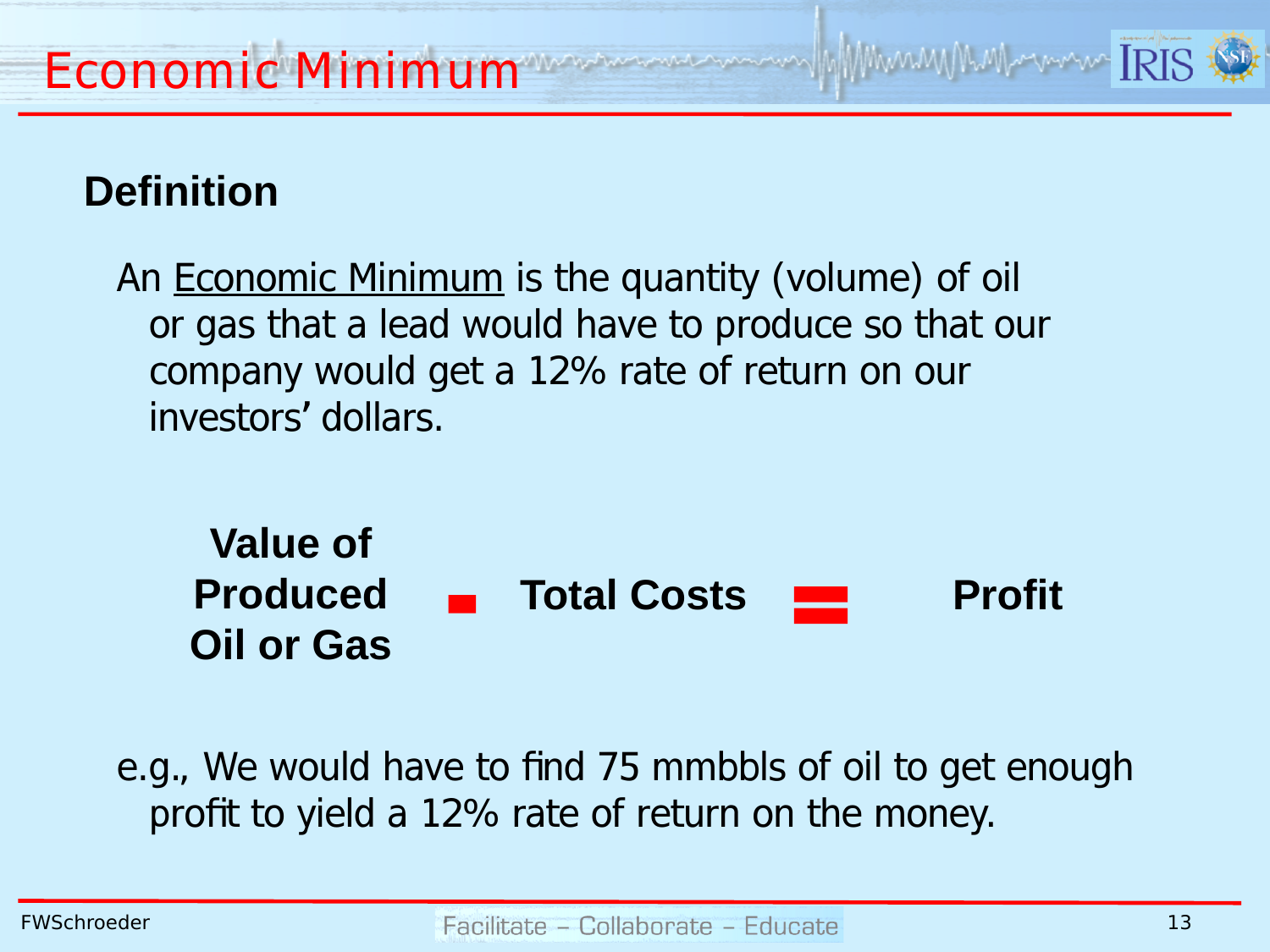

# Economic Minimum
Definition
An Economic Minimum is the quantity (volume) of oil     or gas that a lead would have to produce so that our company would get a 12% rate of return on our investors’ dollars.
Value of Produced Oil or Gas
-
=
Total Costs
Profit
e.g., We would have to find 75 mmbbls of oil to get enough profit to yield a 12% rate of return on the money.